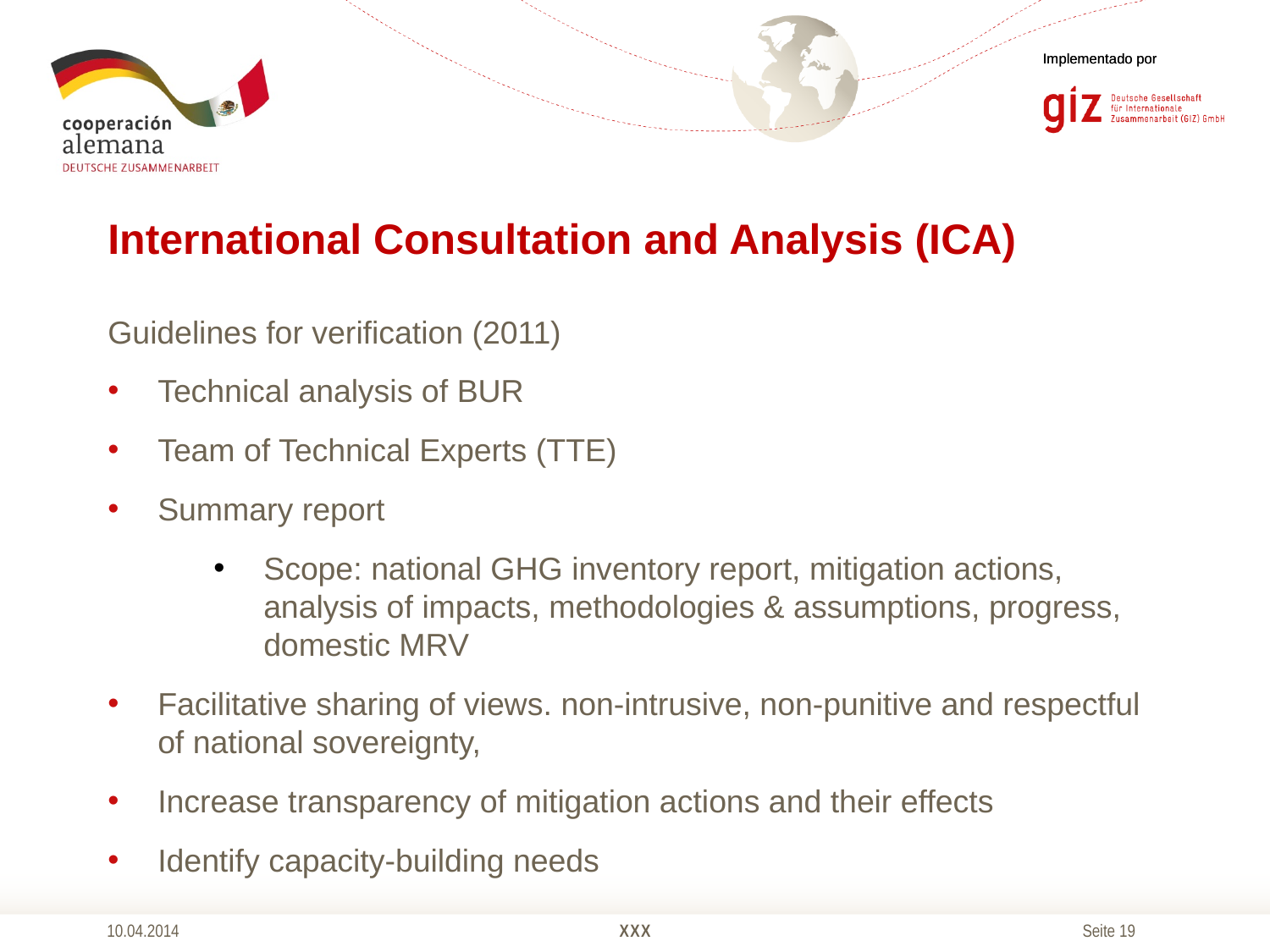

# International Consultation and Analysis (ICA)
Guidelines for verification (2011)
Technical analysis of BUR
Team of Technical Experts (TTE)
Summary report
Scope: national GHG inventory report, mitigation actions, analysis of impacts, methodologies & assumptions, progress, domestic MRV
Facilitative sharing of views. non-intrusive, non-punitive and respectful of national sovereignty,
Increase transparency of mitigation actions and their effects
Identify capacity-building needs

10.04.2014
XXX